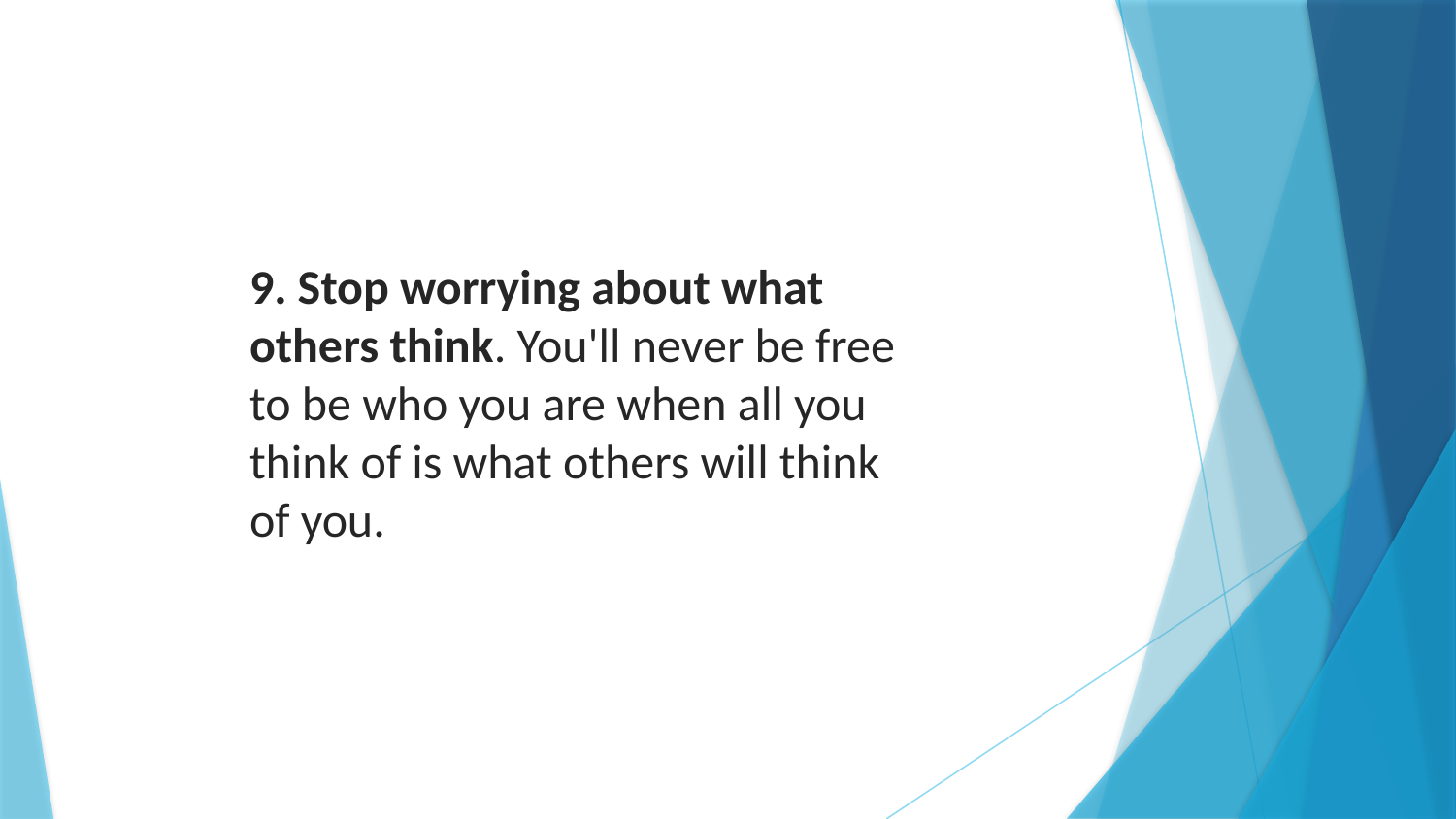

9. Stop worrying about what others think. You'll never be free to be who you are when all you think of is what others will think of you.